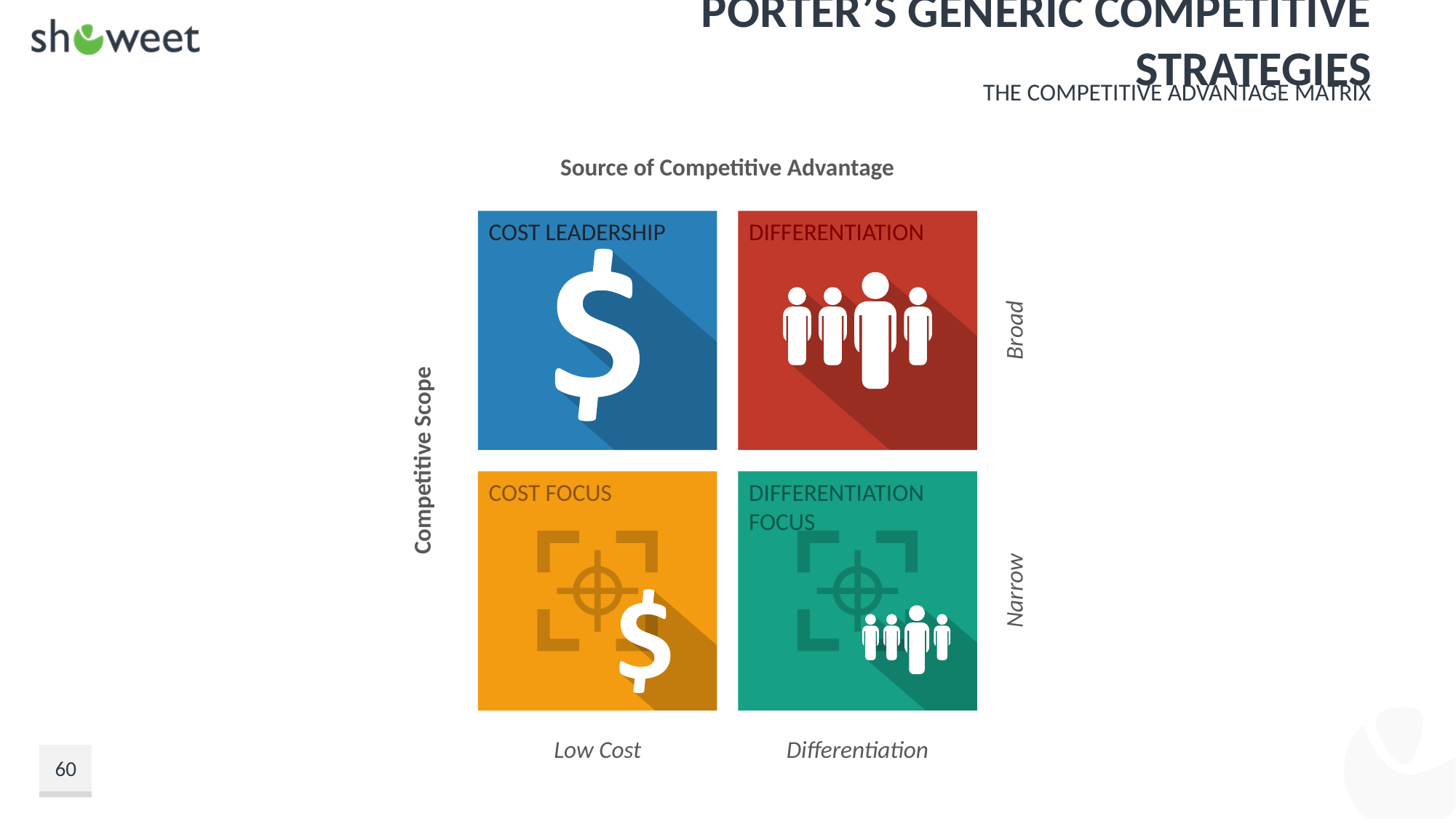

# Porter’s Generic Competitive Strategies
The Competitive Advantage Matrix
Source of Competitive Advantage
COST LEADERSHIP
DIFFERENTIATION

Broad
Competitive Scope
COST FOCUS
DIFFERENTIATION FOCUS

Narrow

Low Cost
Differentiation
60